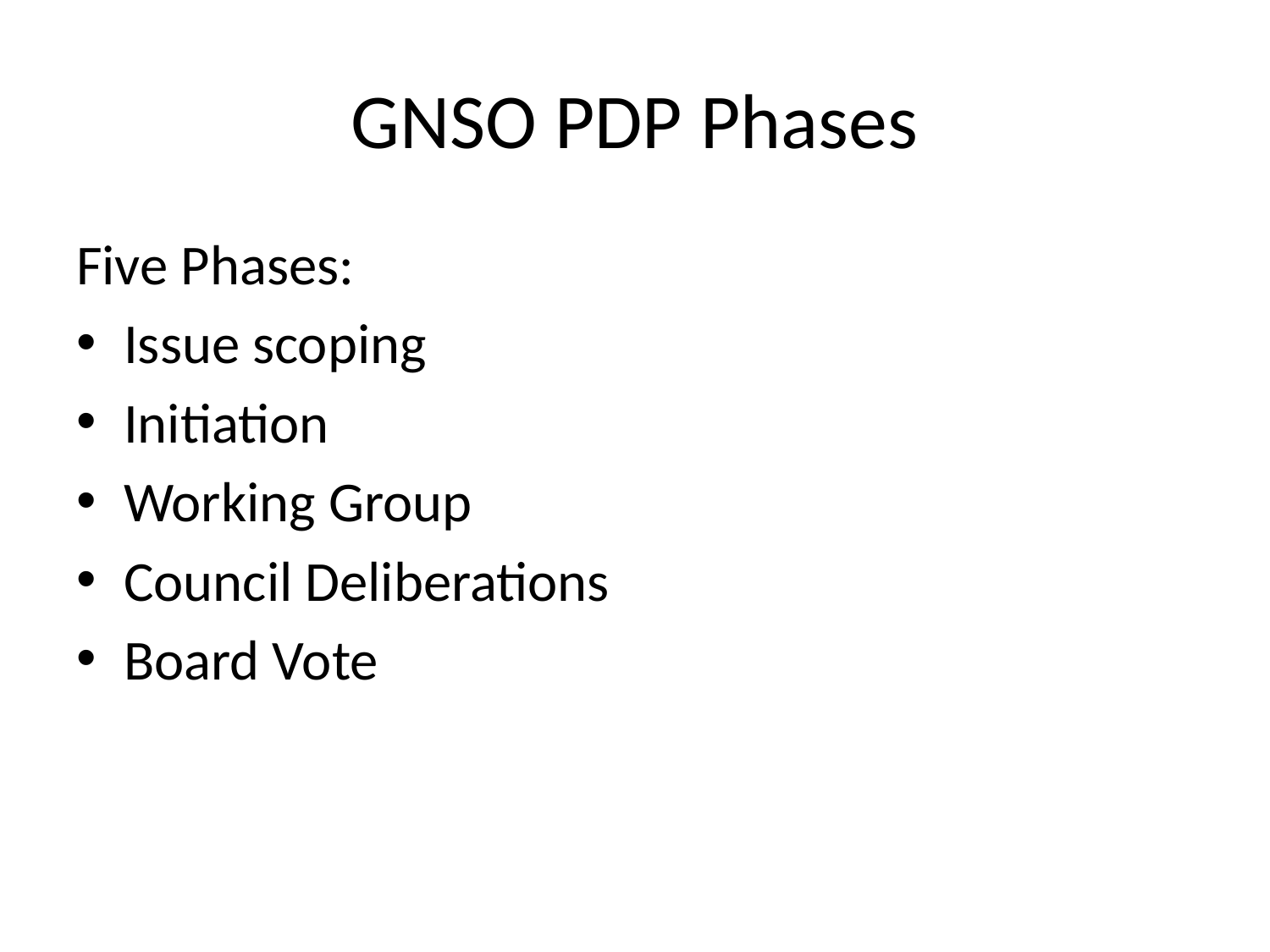

# GNSO PDP Phases
Five Phases:
Issue scoping
Initiation
Working Group
Council Deliberations
Board Vote